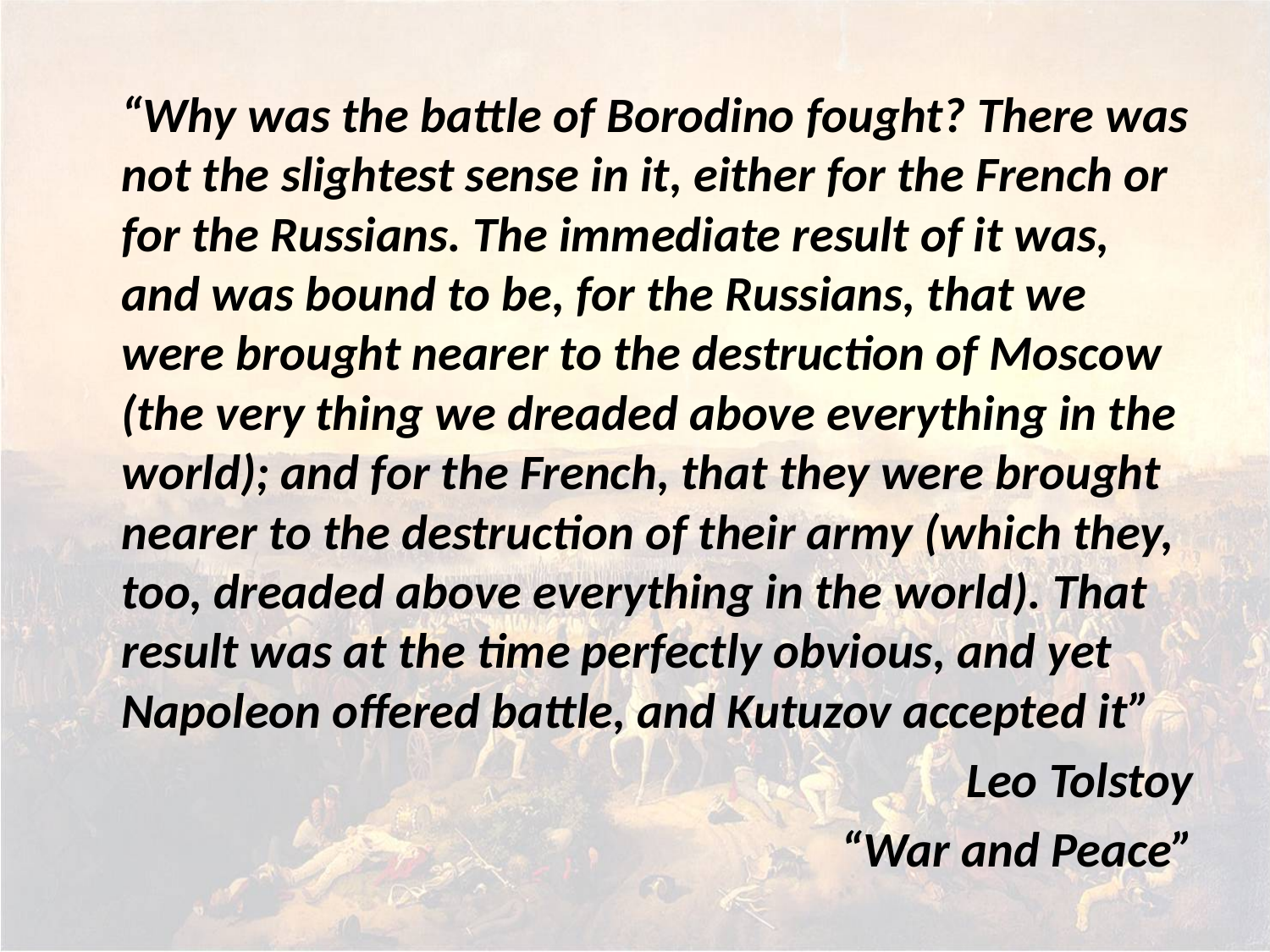

“Why was the battle of Borodino fought? There was not the slightest sense in it, either for the French or for the Russians. The immediate result of it was, and was bound to be, for the Russians, that we were brought nearer to the destruction of Moscow (the very thing we dreaded above everything in the world); and for the French, that they were brought nearer to the destruction of their army (which they, too, dreaded above everything in the world). That result was at the time perfectly obvious, and yet Napoleon offered battle, and Kutuzov accepted it”
Leo Tolstoy
“War and Peace”